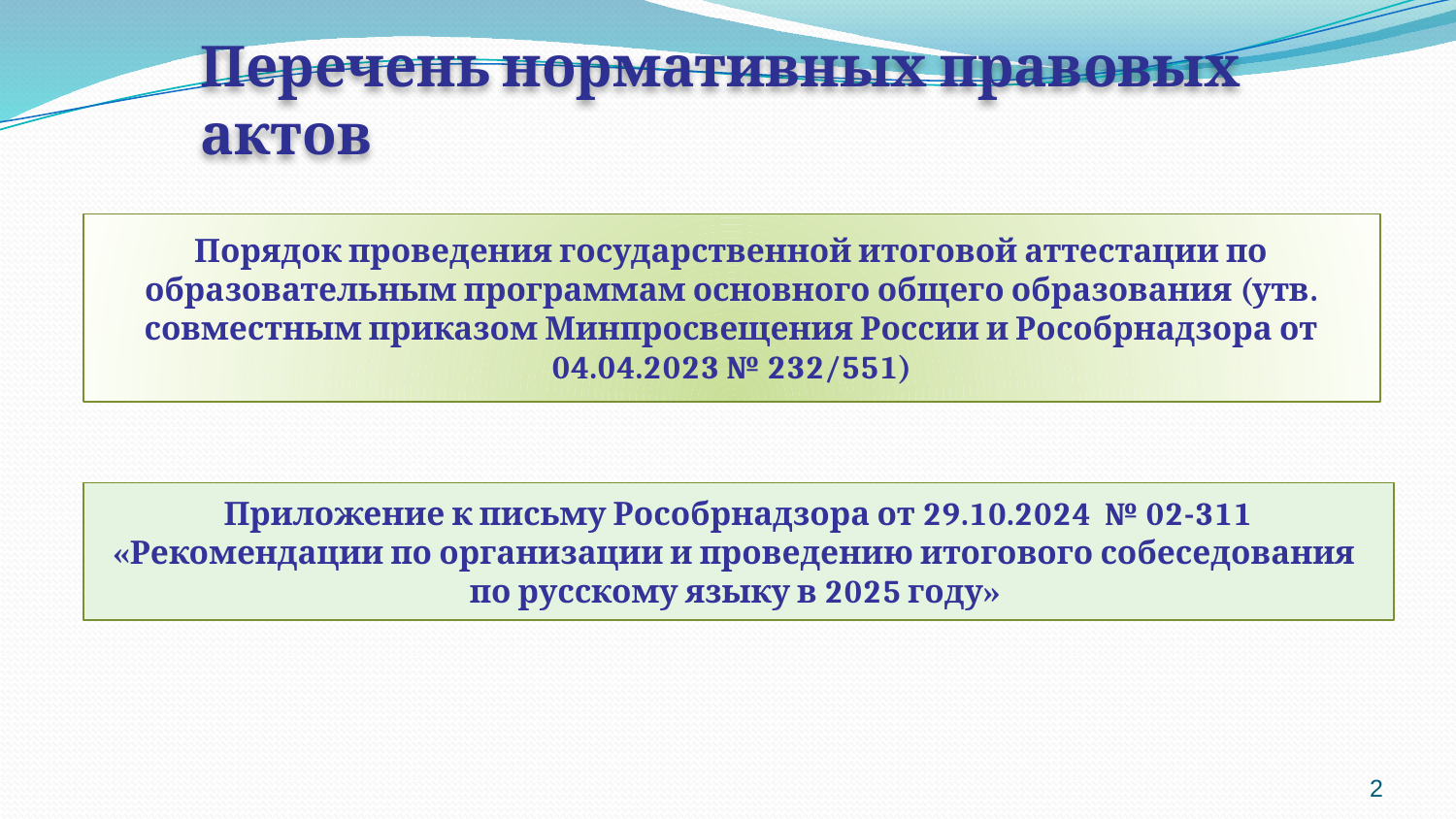

Перечень нормативных правовых актов
Порядок проведения государственной итоговой аттестации по образовательным программам основного общего образования (утв. совместным приказом Минпросвещения России и Рособрнадзора от 04.04.2023 № 232/551)
Приложение к письму Рособрнадзора от 29.10.2024  № 02-311
«Рекомендации по организации и проведению итогового собеседования
по русскому языку в 2025 году»
2